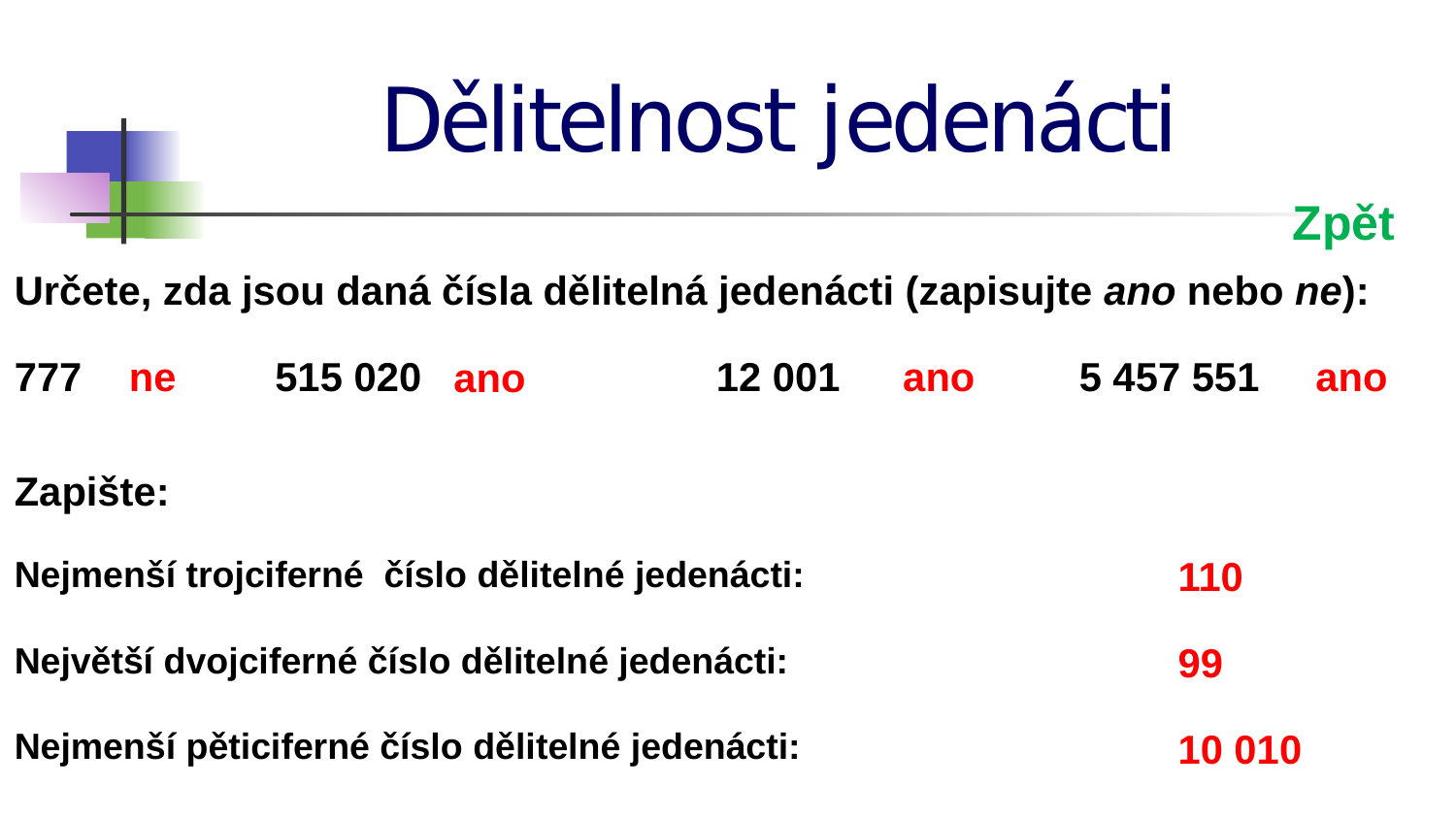

# Dělitelnost jedenácti
Zpět
Určete, zda jsou daná čísla dělitelná jedenácti (zapisujte ano nebo ne):
777
ne
515 020
12 001
ano
5 457 551
ano
ano
Zapište:
Nejmenší trojciferné  číslo dělitelné jedenácti:
110
Největší dvojciferné číslo dělitelné jedenácti:
99
Nejmenší pěticiferné číslo dělitelné jedenácti:
10 010